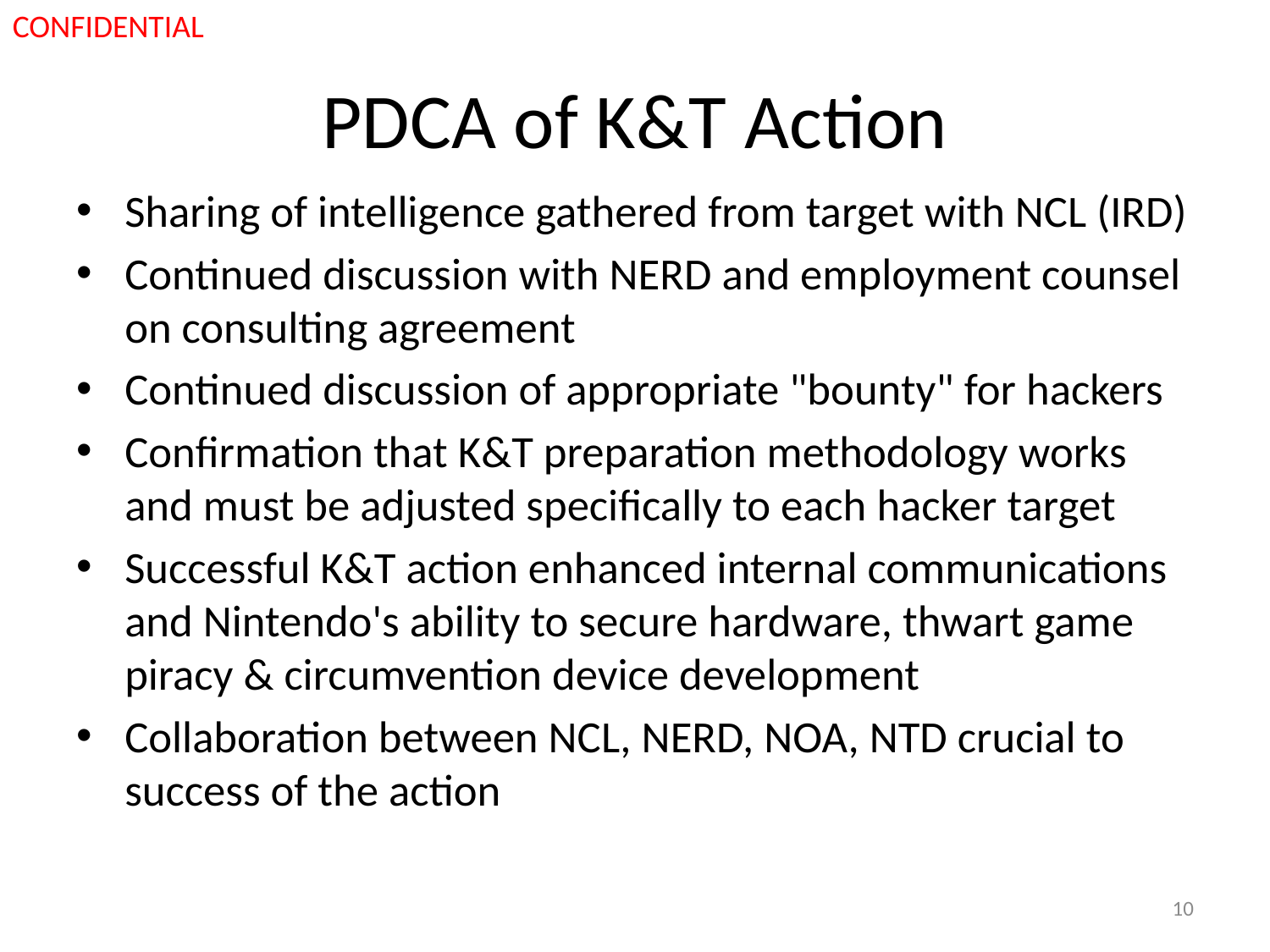

CONFIDENTIAL
# PDCA of K&T Action
Sharing of intelligence gathered from target with NCL (IRD)
Continued discussion with NERD and employment counsel on consulting agreement
Continued discussion of appropriate "bounty" for hackers
Confirmation that K&T preparation methodology works  and must be adjusted specifically to each hacker target
Successful K&T action enhanced internal communications and Nintendo's ability to secure hardware, thwart game piracy & circumvention device development
Collaboration between NCL, NERD, NOA, NTD crucial to success of the action
10